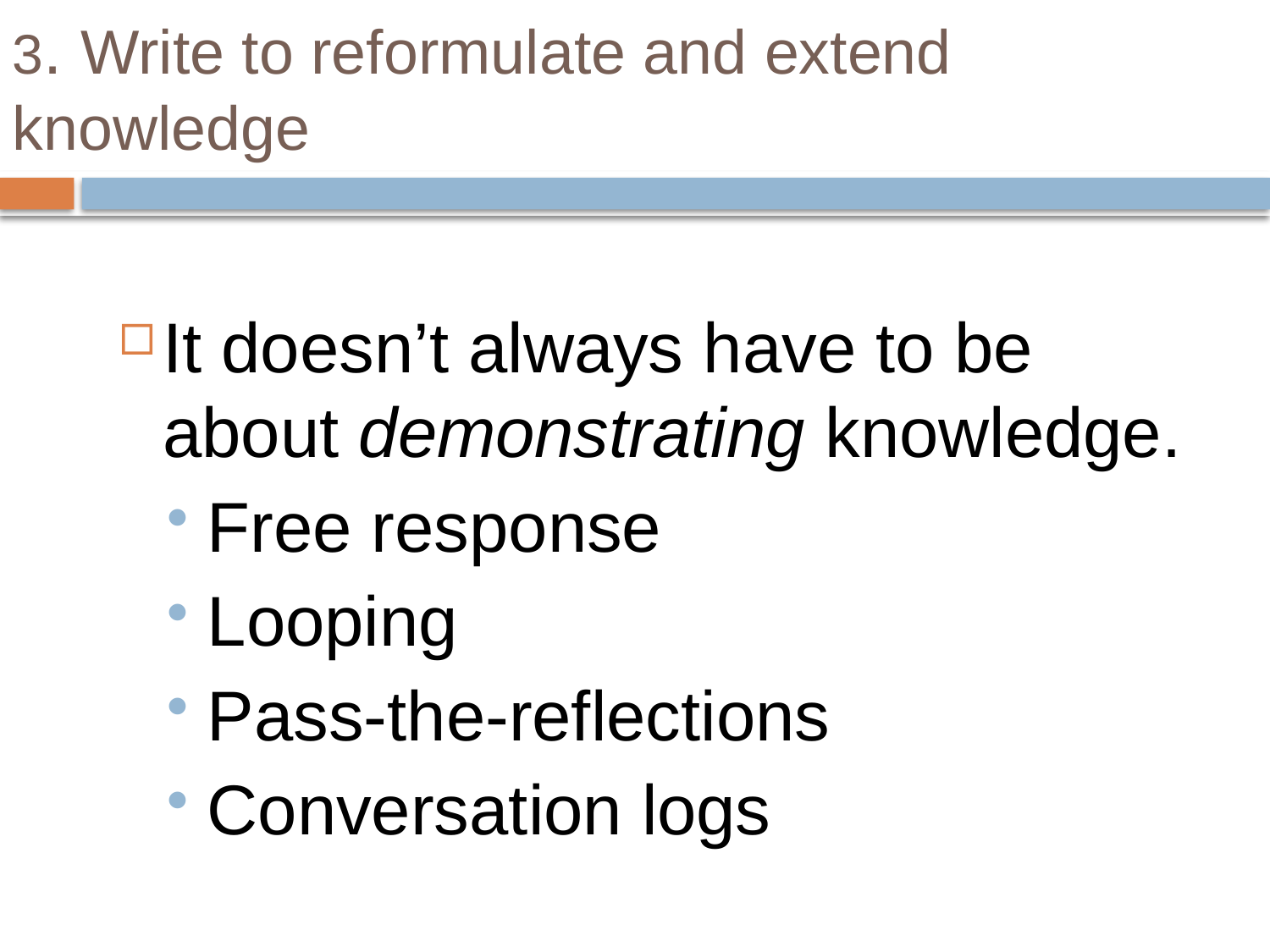

# 3. Write to reformulate and extend knowledge
It doesn’t always have to be about demonstrating knowledge.
Free response
Looping
Pass-the-reflections
Conversation logs